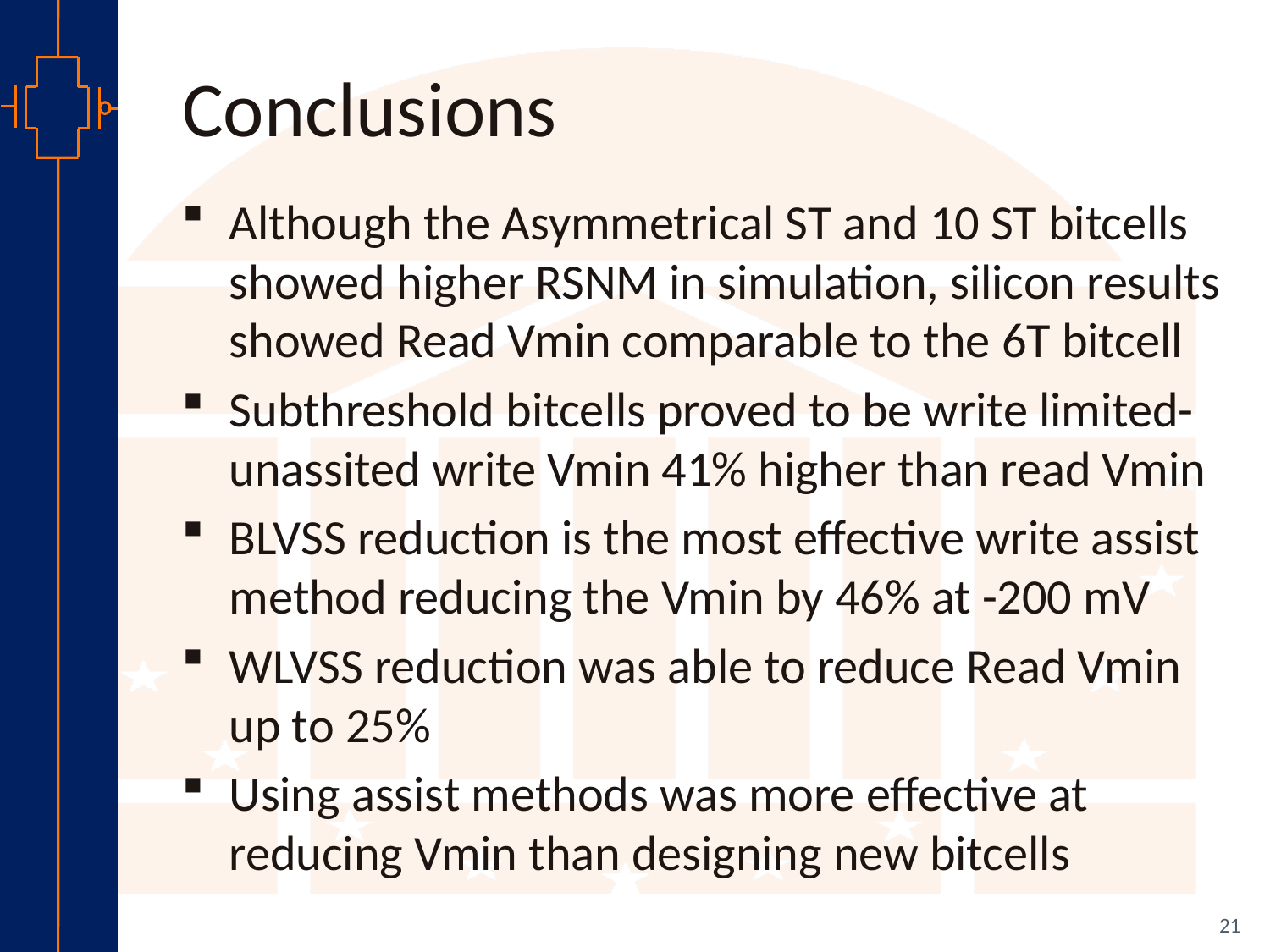

# Conclusions
Although the Asymmetrical ST and 10 ST bitcells showed higher RSNM in simulation, silicon results showed Read Vmin comparable to the 6T bitcell
Subthreshold bitcells proved to be write limited- unassited write Vmin 41% higher than read Vmin
BLVSS reduction is the most effective write assist method reducing the Vmin by 46% at -200 mV
WLVSS reduction was able to reduce Read Vmin up to 25%
Using assist methods was more effective at reducing Vmin than designing new bitcells

21